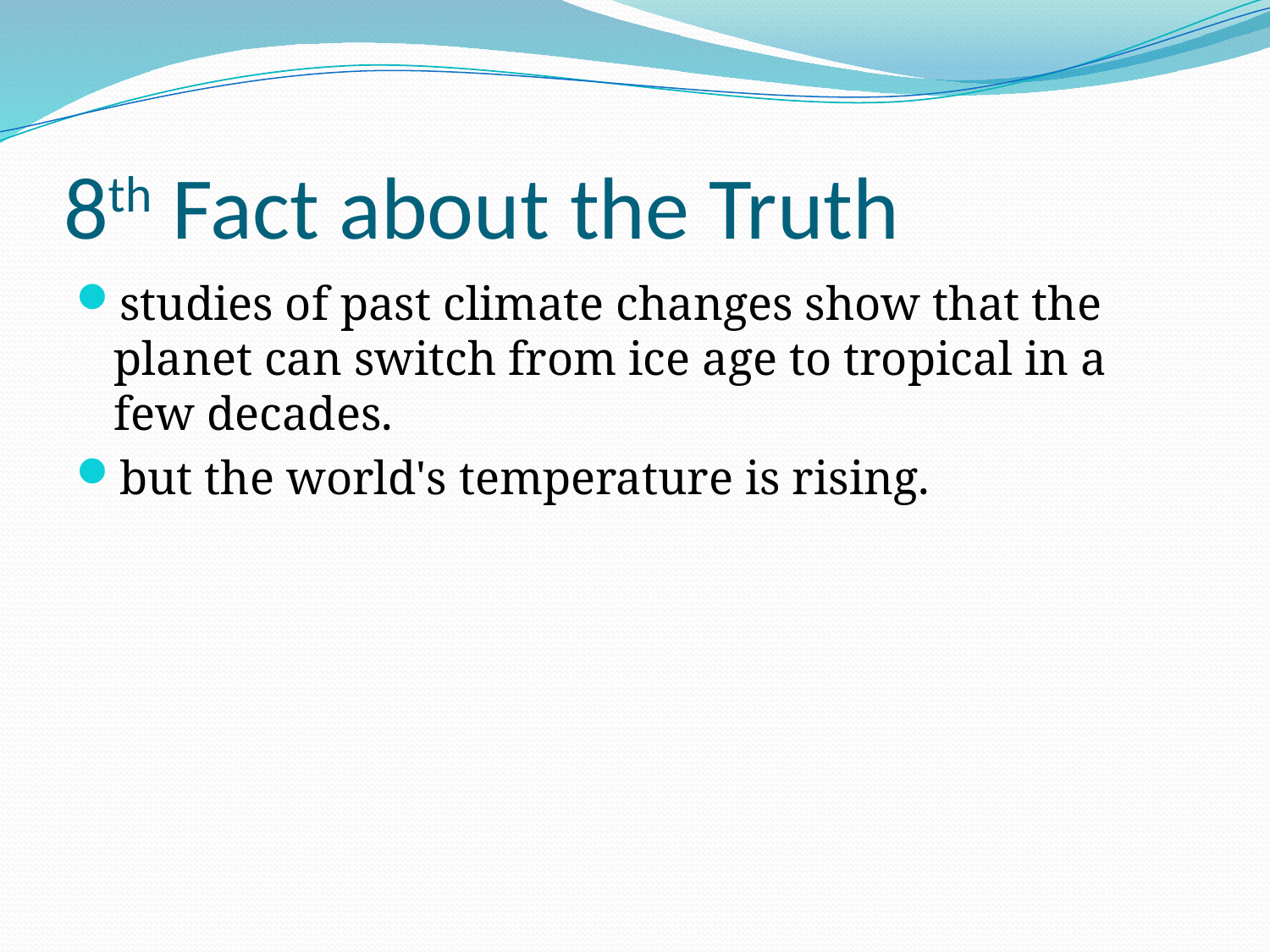

# 8th Fact about the Truth
studies of past climate changes show that the planet can switch from ice age to tropical in a few decades.
but the world's temperature is rising.